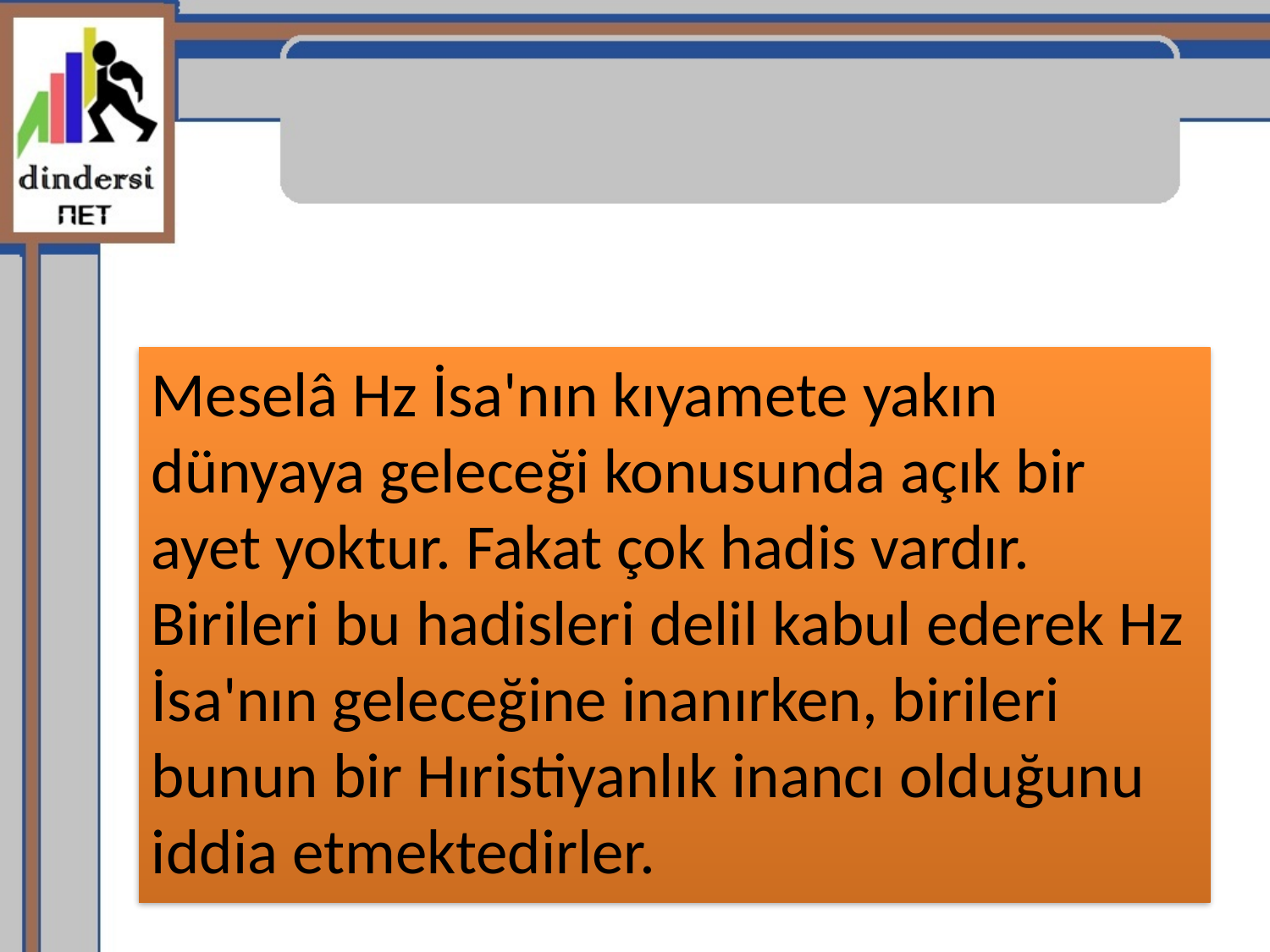

Meselâ Hz İsa'nın kıyamete yakın dünyaya geleceği konusunda açık bir ayet yoktur. Fakat çok hadis vardır. Birileri bu hadisleri delil kabul ederek Hz İsa'nın geleceğine inanırken, birileri bunun bir Hıristiyanlık inancı olduğunu iddia etmektedirler.